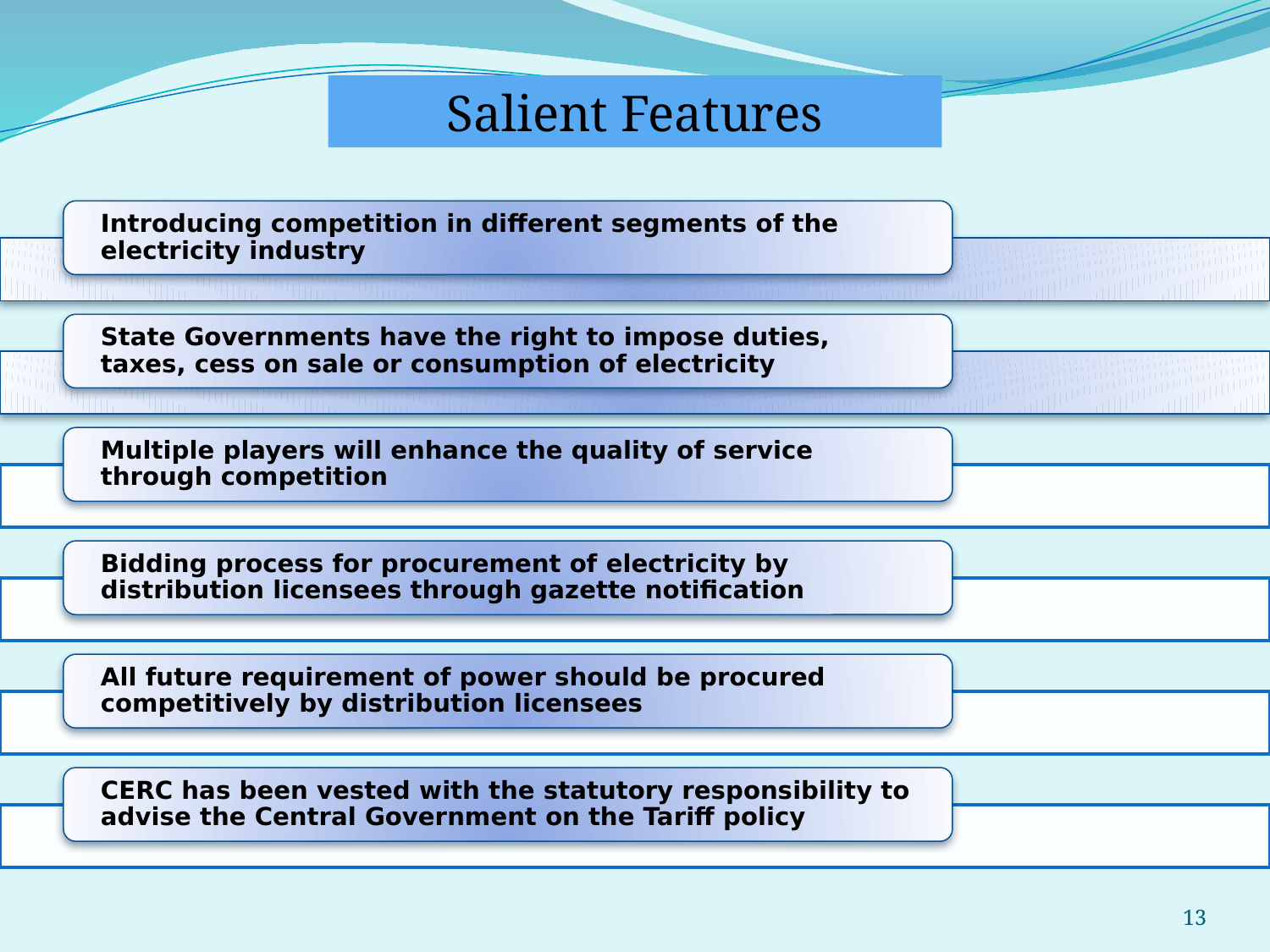

Salient Features
Introducing competition in different segments of the electricity industry
State Governments have the right to impose duties, taxes, cess on sale or consumption of electricity
Multiple players will enhance the quality of service through competition
Bidding process for procurement of electricity by distribution licensees through gazette notification
All future requirement of power should be procured competitively by distribution licensees
CERC has been vested with the statutory responsibility to advise the Central Government on the Tariff policy
13